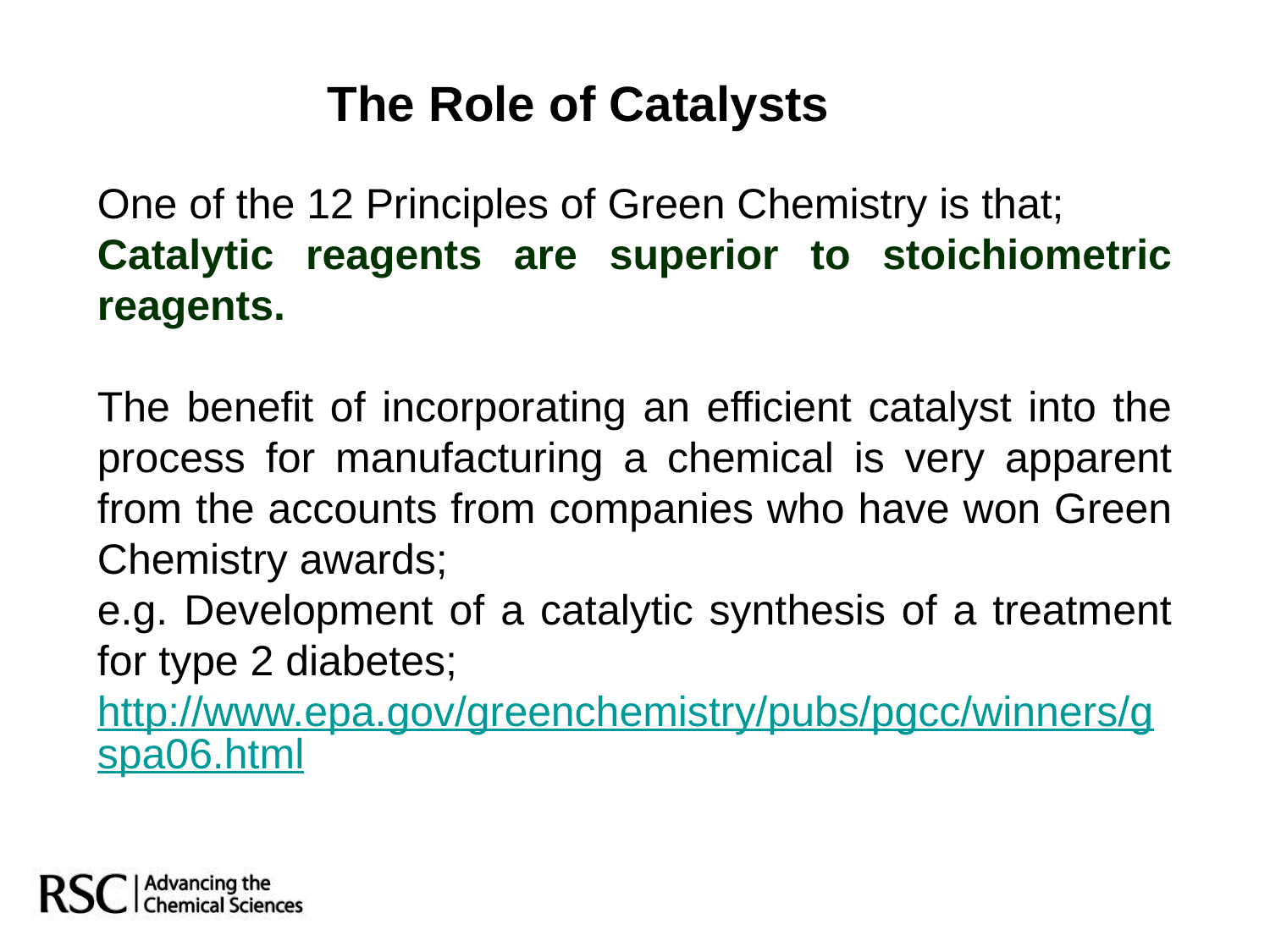

The Role of Catalysts
One of the 12 Principles of Green Chemistry is that;
Catalytic reagents are superior to stoichiometric reagents.

The benefit of incorporating an efficient catalyst into the process for manufacturing a chemical is very apparent from the accounts from companies who have won Green Chemistry awards;
e.g. Development of a catalytic synthesis of a treatment for type 2 diabetes;
http://www.epa.gov/greenchemistry/pubs/pgcc/winners/gspa06.html